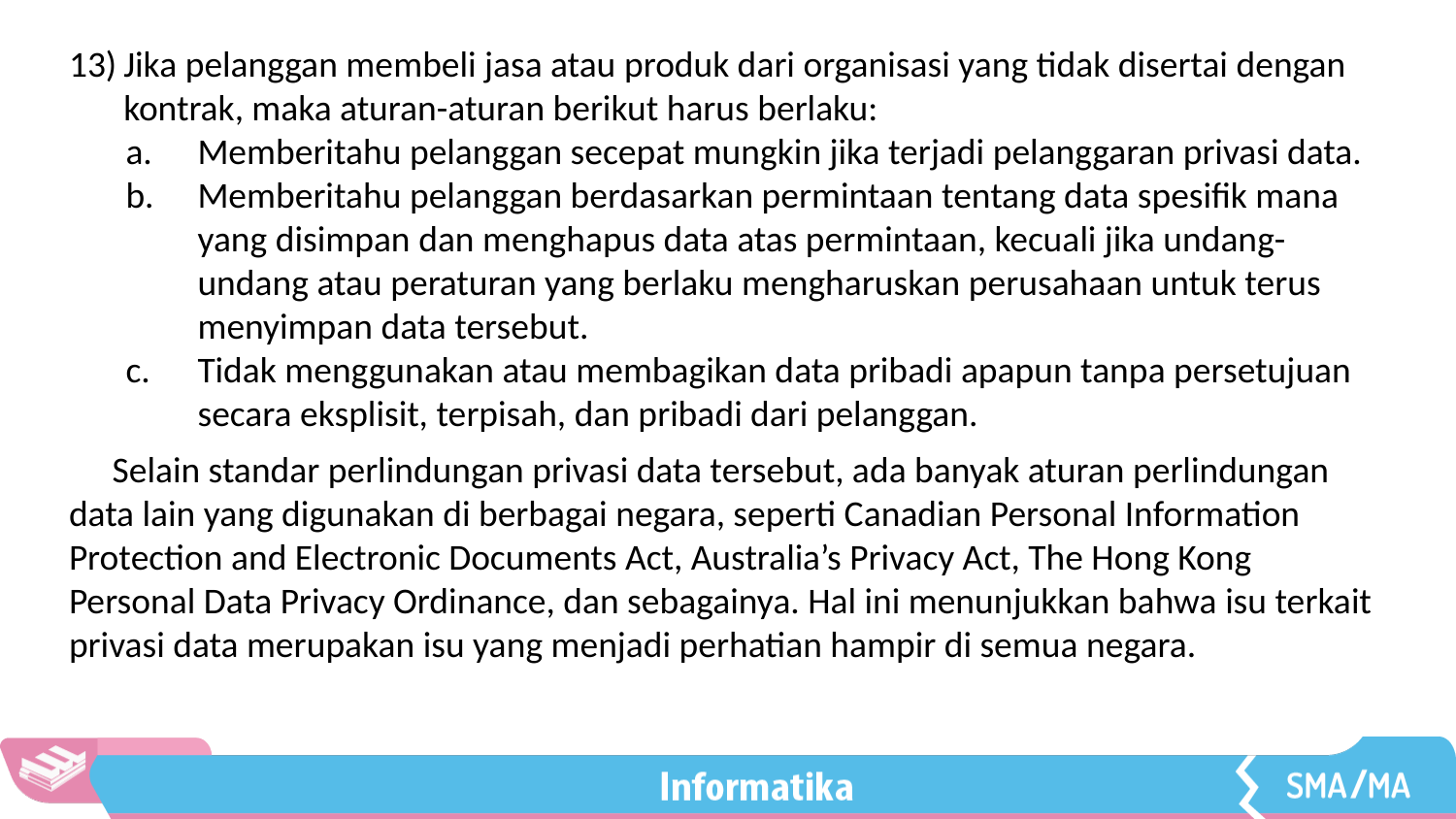

Jika pelanggan membeli jasa atau produk dari organisasi yang tidak disertai dengan kontrak, maka aturan-aturan berikut harus berlaku:
Memberitahu pelanggan secepat mungkin jika terjadi pelanggaran privasi data.
Memberitahu pelanggan berdasarkan permintaan tentang data spesifik mana yang disimpan dan menghapus data atas permintaan, kecuali jika undang-undang atau peraturan yang berlaku mengharuskan perusahaan untuk terus menyimpan data tersebut.
Tidak menggunakan atau membagikan data pribadi apapun tanpa persetujuan secara eksplisit, terpisah, dan pribadi dari pelanggan.
Selain standar perlindungan privasi data tersebut, ada banyak aturan perlindungan data lain yang digunakan di berbagai negara, seperti Canadian Personal Information Protection and Electronic Documents Act, Australia’s Privacy Act, The Hong Kong Personal Data Privacy Ordinance, dan sebagainya. Hal ini menunjukkan bahwa isu terkait privasi data merupakan isu yang menjadi perhatian hampir di semua negara.